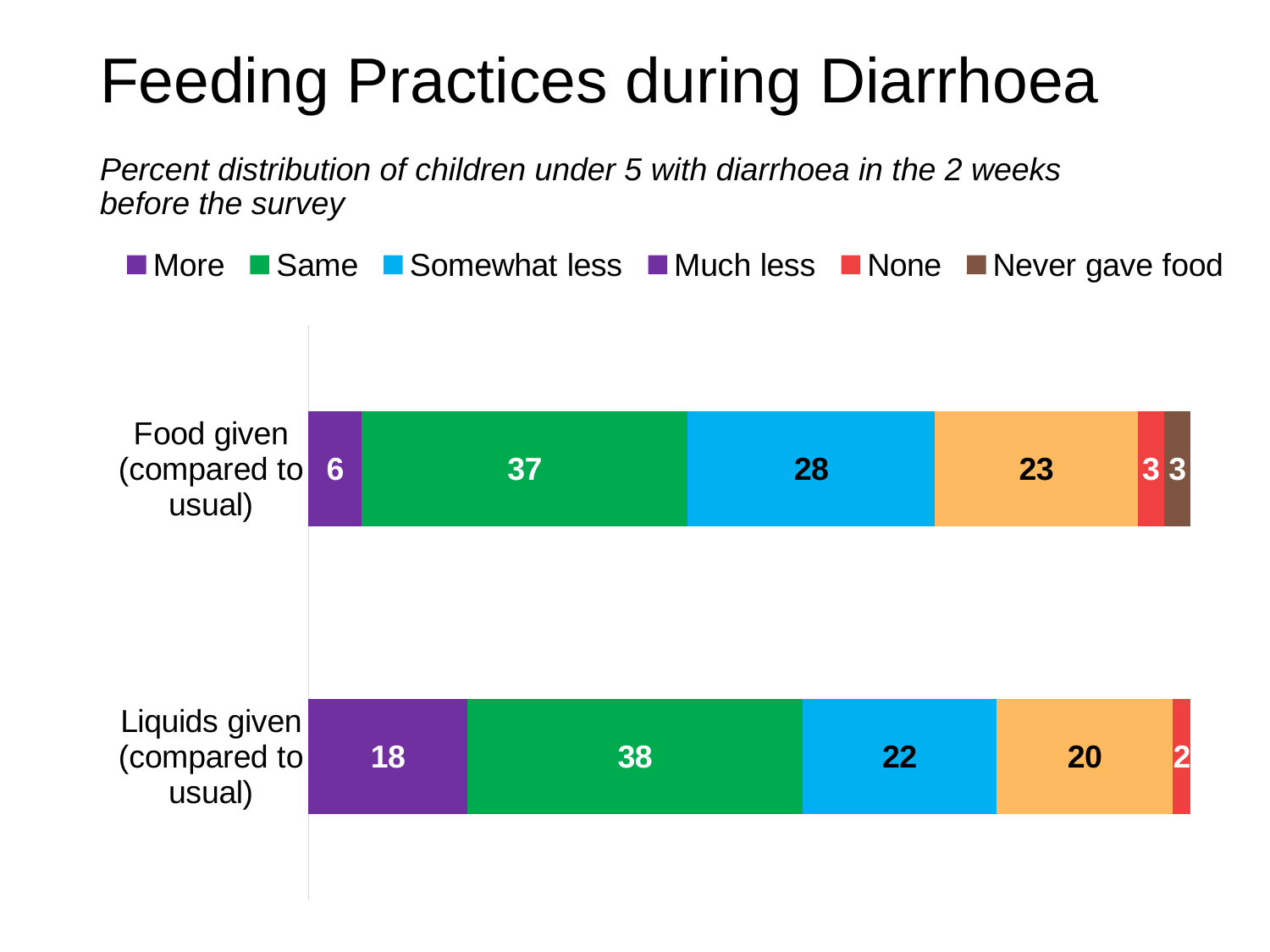

# Feeding Practices during Diarrhoea
Percent distribution of children under 5 with diarrhoea in the 2 weeks before the survey

### Chart

| Category | More | Same | Somewhat less | Much less | None | Never gave food |
|---|---|---|---|---|---|---|
| Liquids given (compared to usual) | 18.0 | 38.0 | 22.0 | 20.0 | 2.0 | None |
| Food given (compared to usual) | 6.0 | 37.0 | 28.0 | 23.0 | 3.0 | 3.0 |